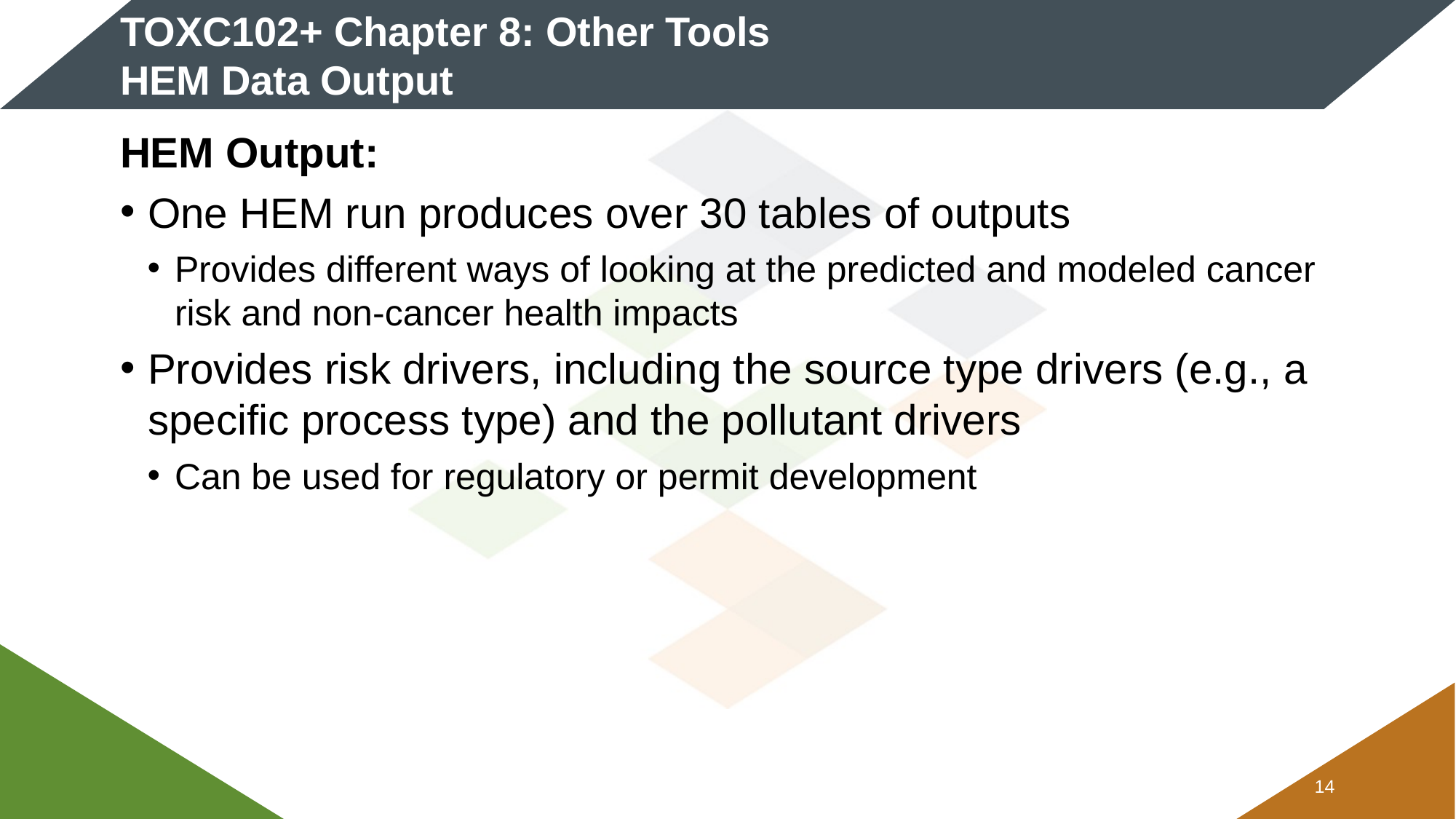

# TOXC102+ Chapter 8: Other Tools HEM Data Output
HEM Output:
One HEM run produces over 30 tables of outputs
Provides different ways of looking at the predicted and modeled cancer risk and non-cancer health impacts
Provides risk drivers, including the source type drivers (e.g., a specific process type) and the pollutant drivers
Can be used for regulatory or permit development
14